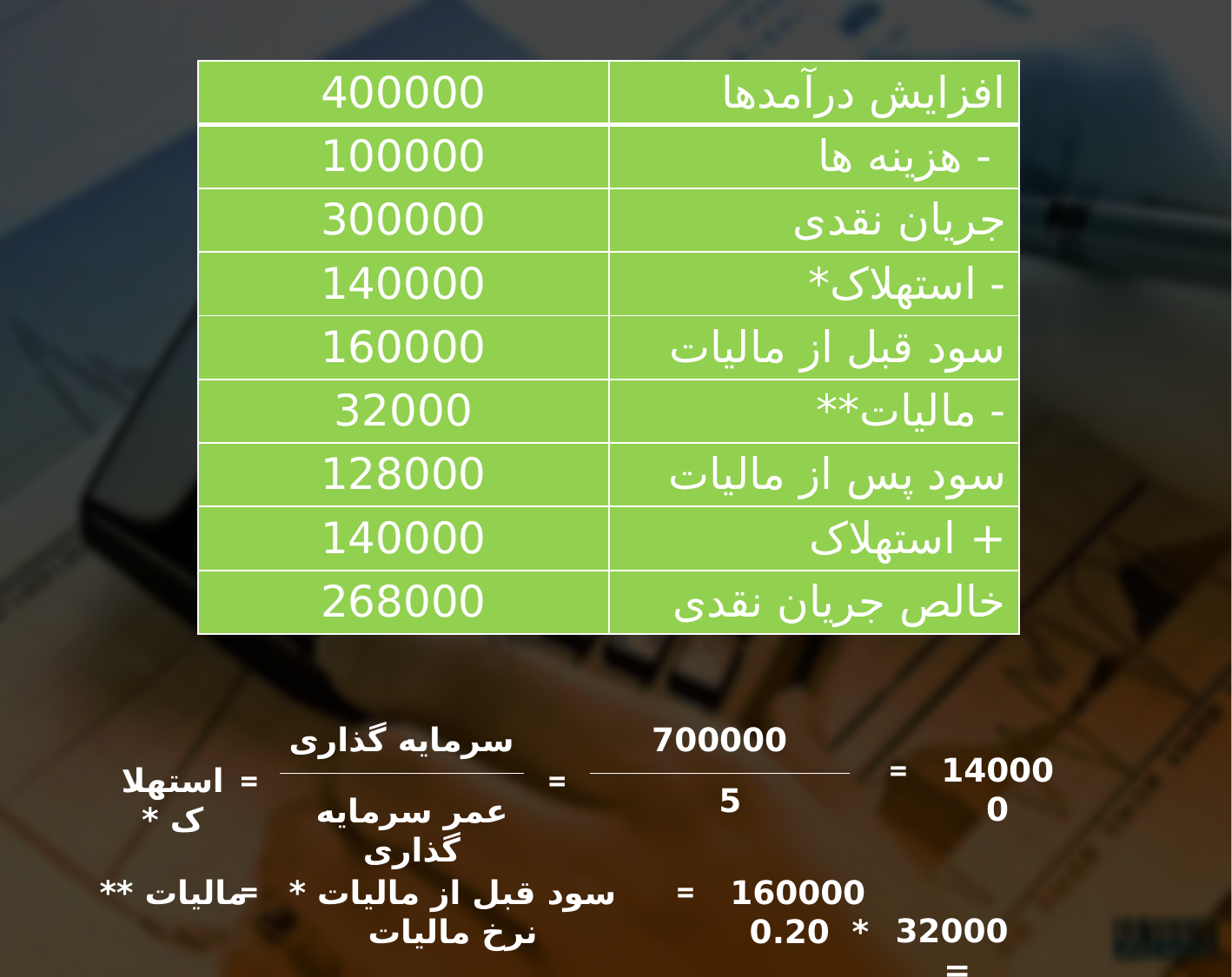

| 400000 | افزایش درآمدها |
| --- | --- |
| 100000 | - هزینه ها |
| 300000 | جریان نقدی |
| 140000 | - استهلاک\* |
| 160000 | سود قبل از مالیات |
| 32000 | - مالیات\*\* |
| 128000 | سود پس از مالیات |
| 140000 | + استهلاک |
| 268000 | خالص جریان نقدی |
سرمایه گذاری
=
استهلاک *
عمر سرمایه گذاری
700000
=
5
=
140000
=
  32000=
مالیات **
=
سود قبل از مالیات * نرخ مالیات
  160000 *  0.20